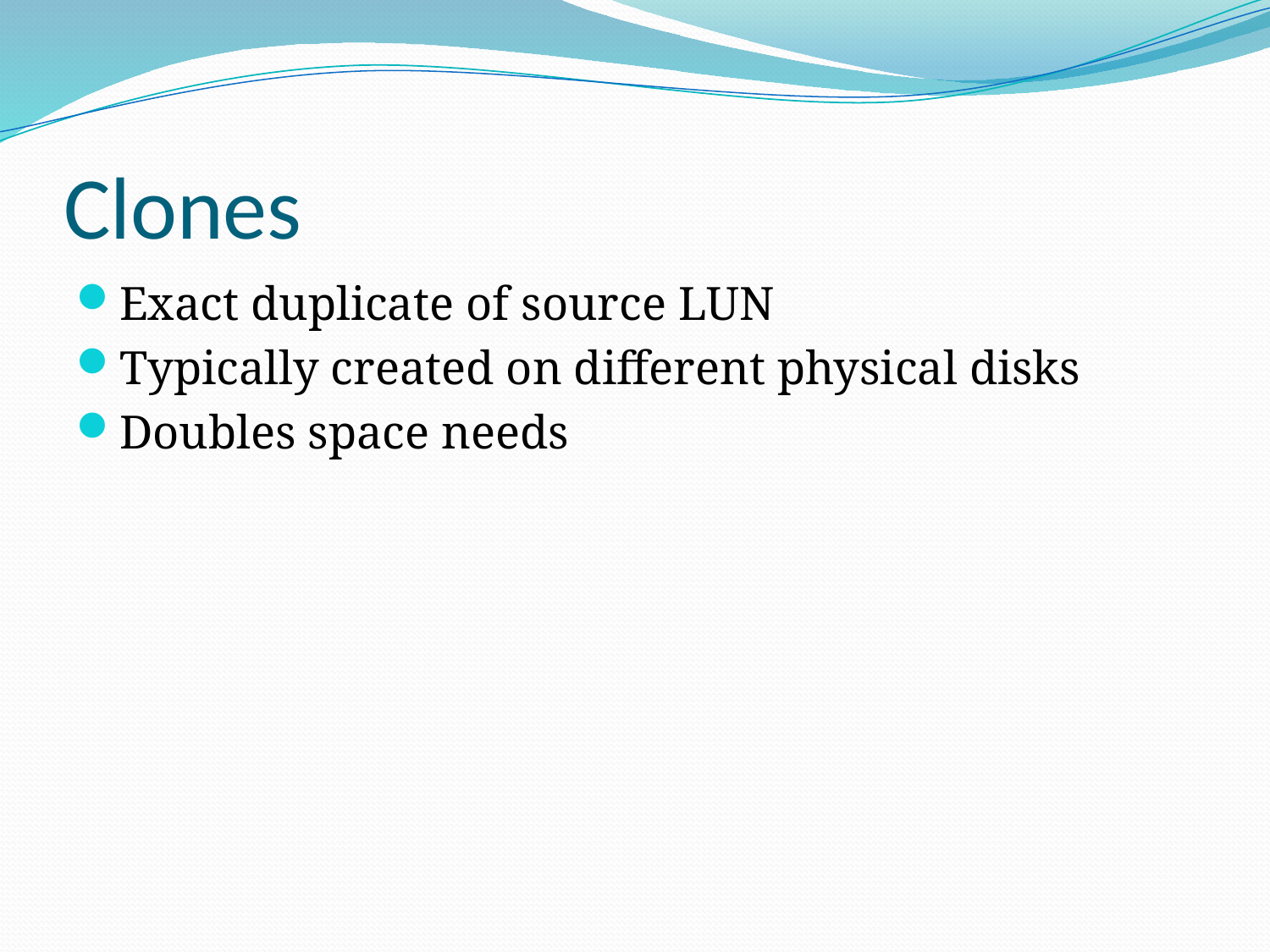

# Clones
Exact duplicate of source LUN
Typically created on different physical disks
Doubles space needs